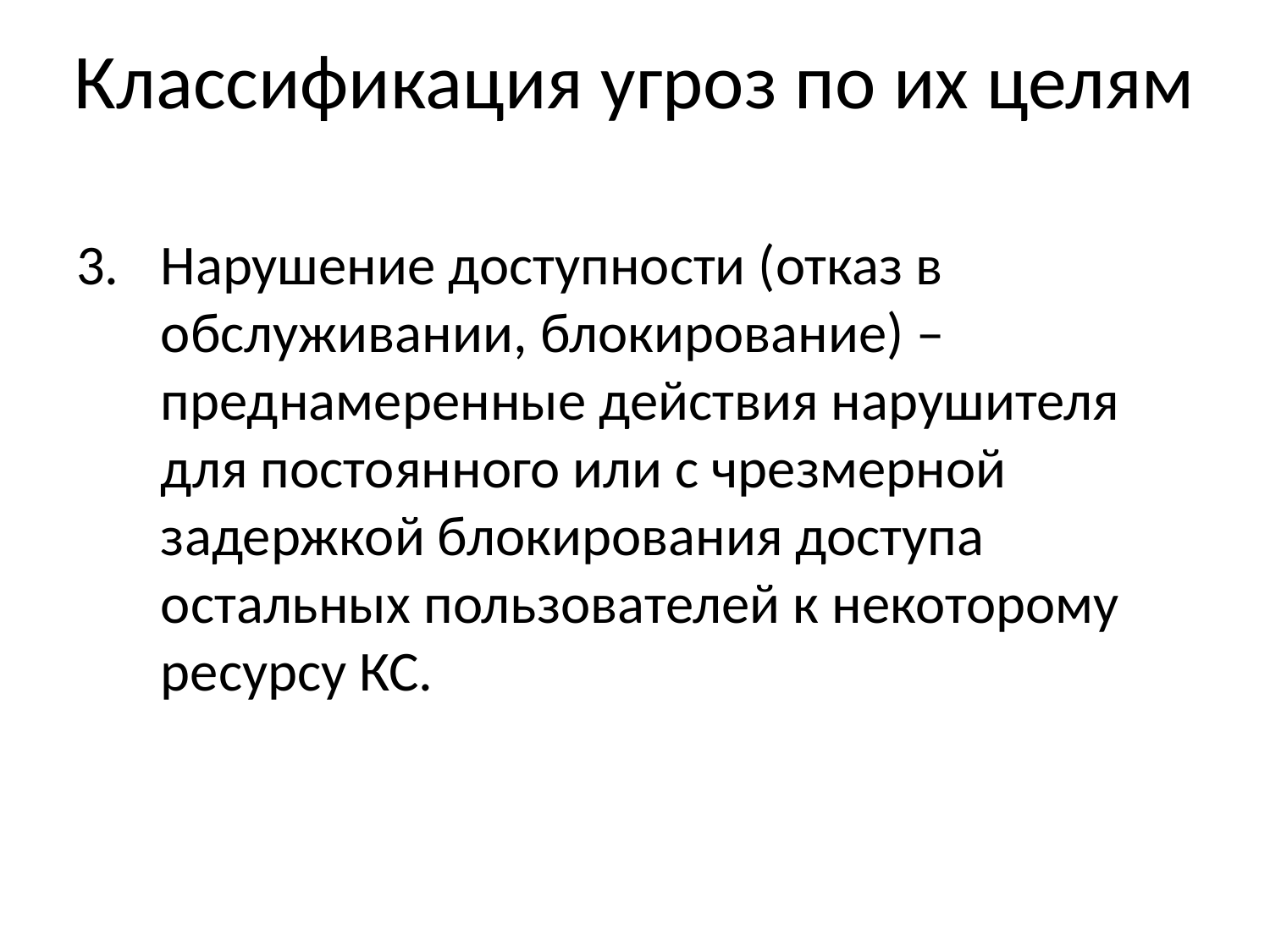

# Классификация угроз по их целям
Нарушение доступности (отказ в обслуживании, блокирование) – преднамеренные действия нарушителя для постоянного или с чрезмерной задержкой блокирования доступа остальных пользователей к некоторому ресурсу КС.